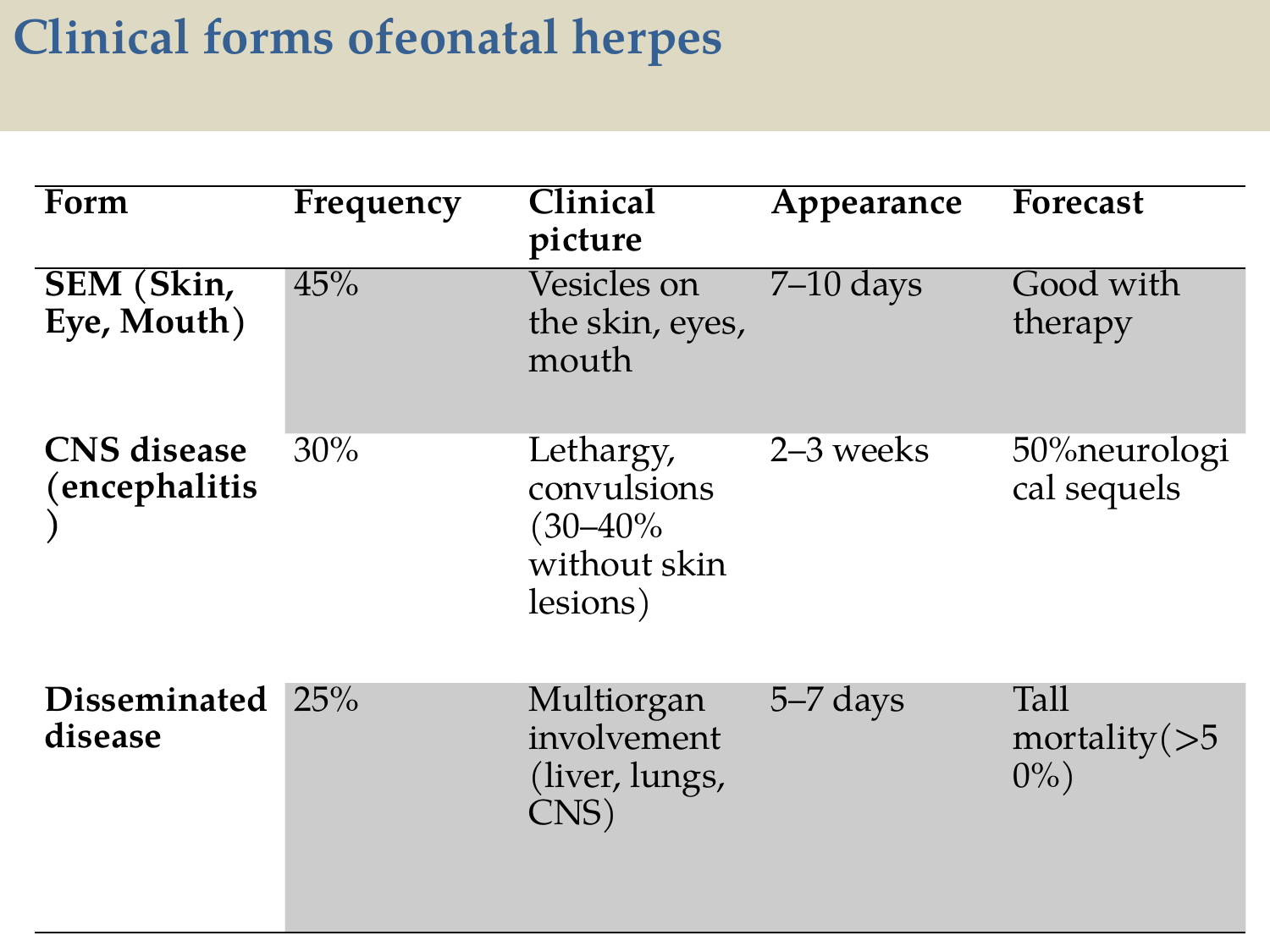

# Clinical forms ofeonatal herpes
| Form | Frequency | Clinical picture | Appearance | Forecast |
| --- | --- | --- | --- | --- |
| SEM (Skin, Eye, Mouth) | 45% | Vesicles on the skin, eyes, mouth | 7–10 days | Good with therapy |
| CNS disease (encephalitis) | 30% | Lethargy, convulsions (30–40% without skin lesions) | 2–3 weeks | 50%neurological sequels |
| Disseminated disease | 25% | Multiorgan involvement (liver, lungs, CNS) | 5–7 days | Tall mortality(>50%) |